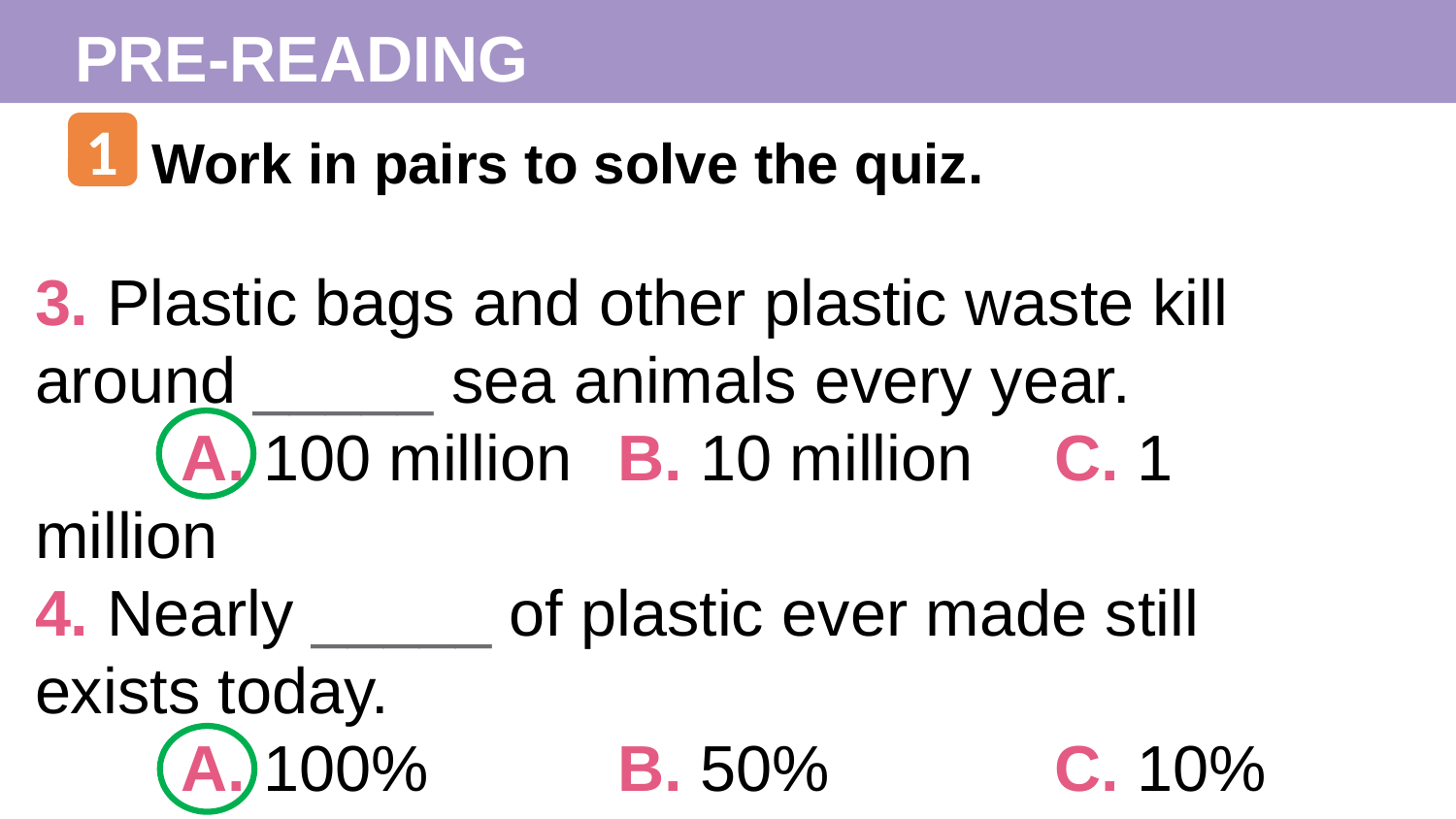

PRE-READING
1
Work in pairs to solve the quiz.
3. Plastic bags and other plastic waste kill around _____ sea animals every year.
	A. 100 million 	B. 10 million 	C. 1 million
4. Nearly _____ of plastic ever made still exists today.
	A. 100% 		B. 50% 		C. 10%